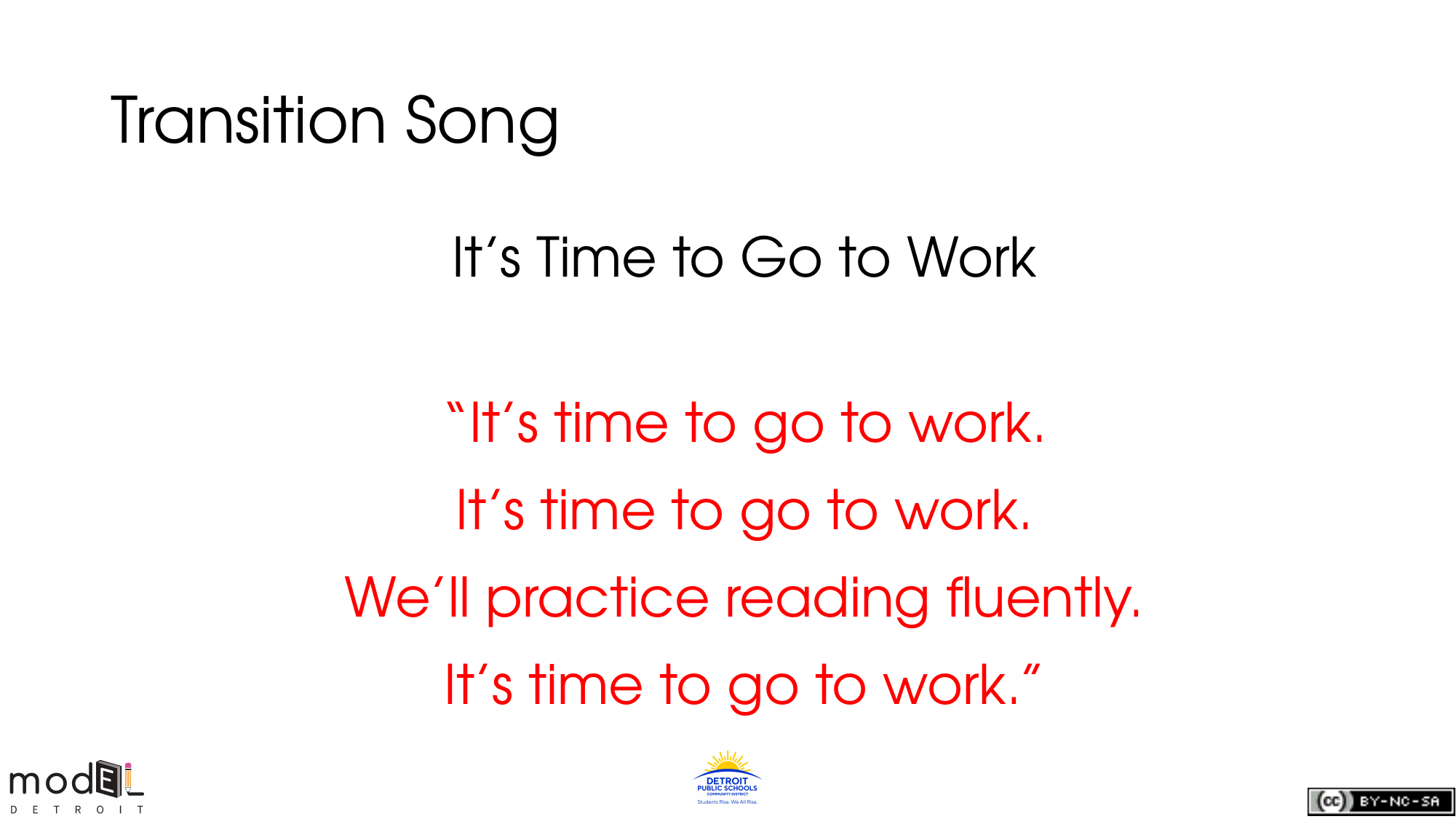

# Transition Song

It’s Time to Go to Work

“It’s time to go to work.
It’s time to go to work.
We’ll practice reading fluently.
It’s time to go to work.”